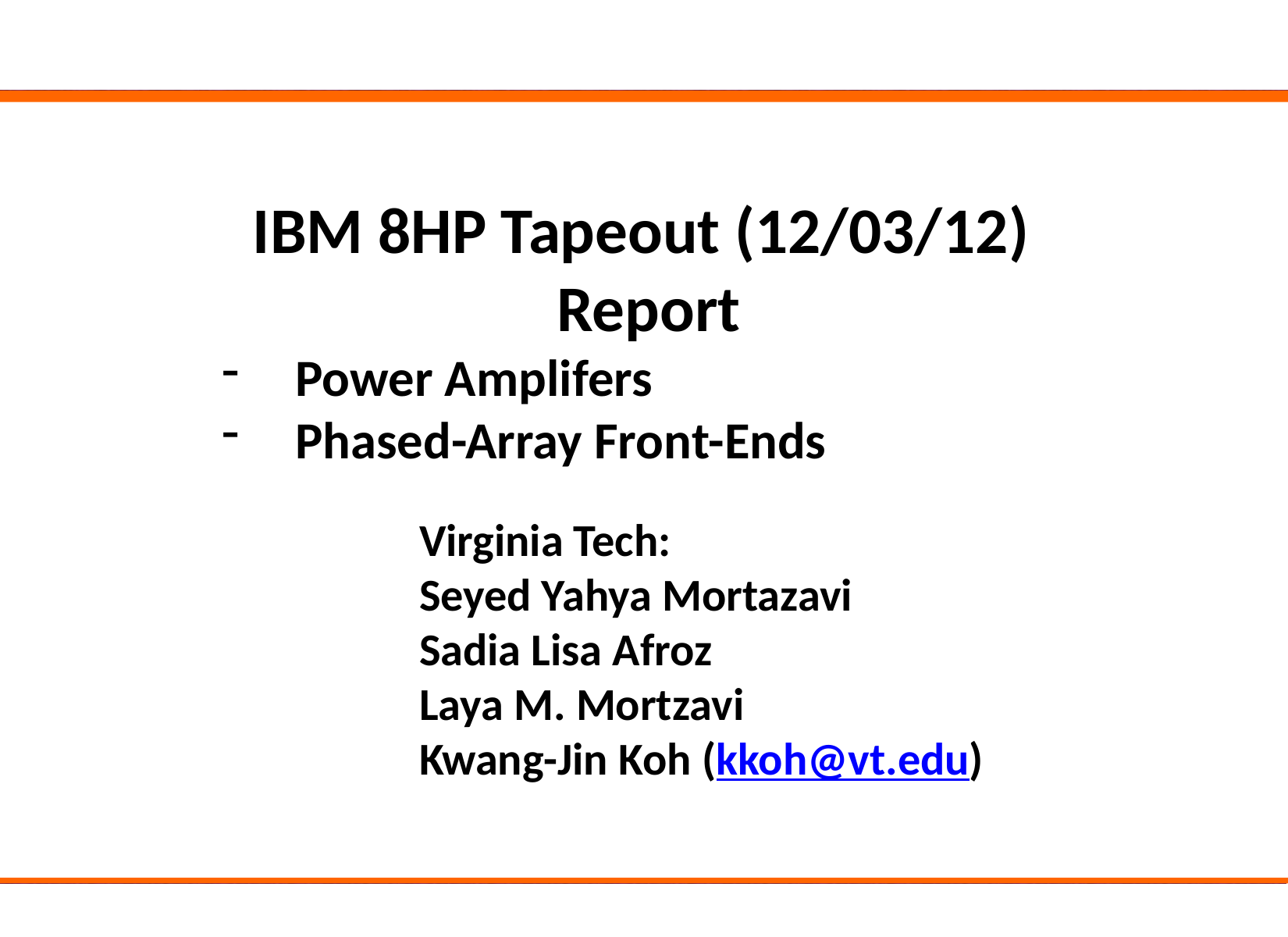

IBM 8HP Tapeout (12/03/12)
Report
Power Amplifers
Phased-Array Front-Ends
Virginia Tech:
Seyed Yahya Mortazavi
Sadia Lisa Afroz
Laya M. Mortzavi
Kwang-Jin Koh (kkoh@vt.edu)